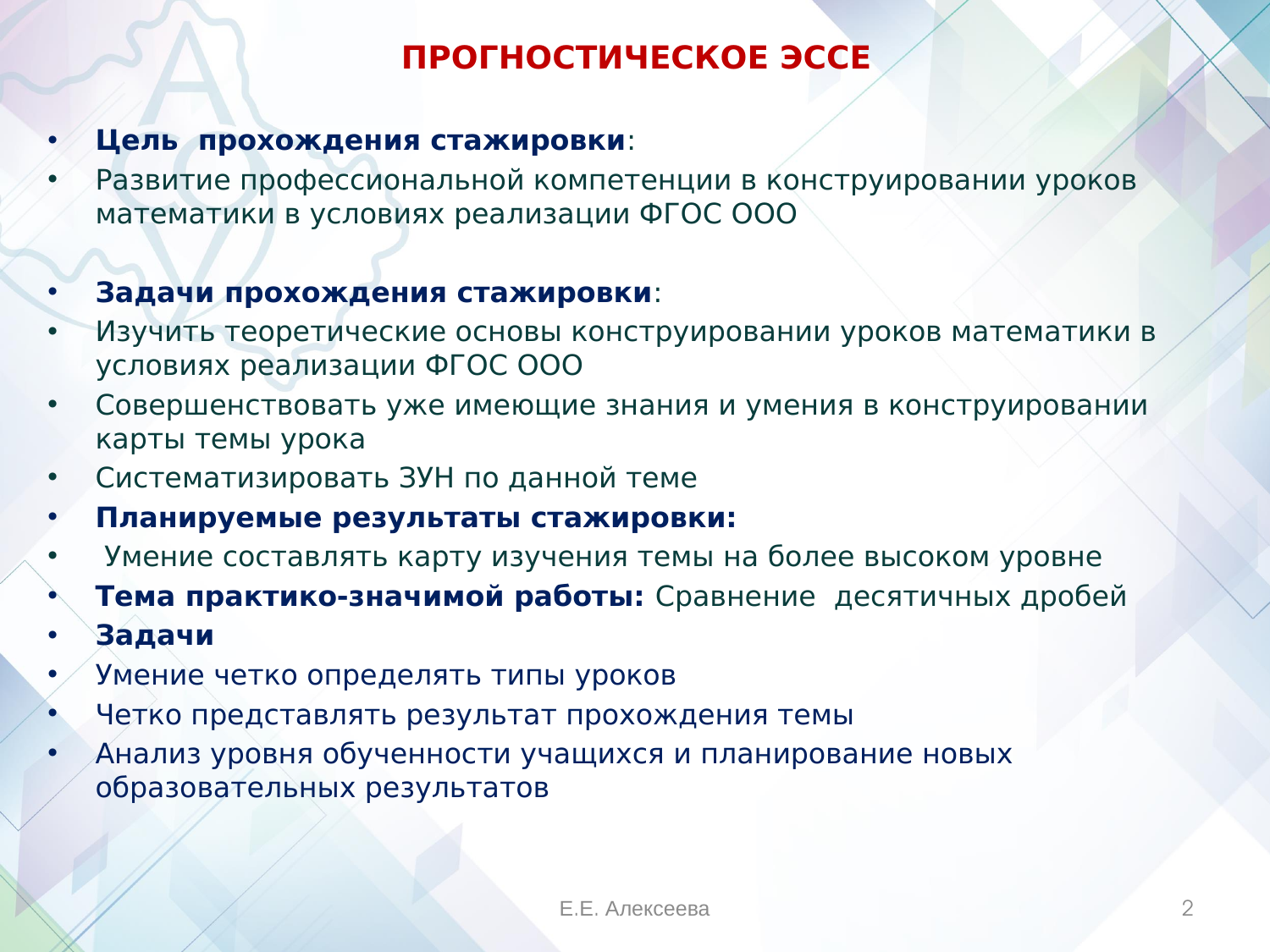

# ПРОГНОСТИЧЕСКОЕ ЭССЕ
Цель  прохождения стажировки:
Развитие профессиональной компетенции в конструировании уроков математики в условиях реализации ФГОС ООО

Задачи прохождения стажировки:
Изучить теоретические основы конструировании уроков математики в условиях реализации ФГОС ООО
Совершенствовать уже имеющие знания и умения в конструировании карты темы урока
Систематизировать ЗУН по данной теме
Планируемые результаты стажировки:
 Умение составлять карту изучения темы на более высоком уровне
Тема практико-значимой работы: Сравнение  десятичных дробей
Задачи
Умение четко определять типы уроков
Четко представлять результат прохождения темы
Анализ уровня обученности учащихся и планирование новых образовательных результатов

Е.Е. Алексеева
2